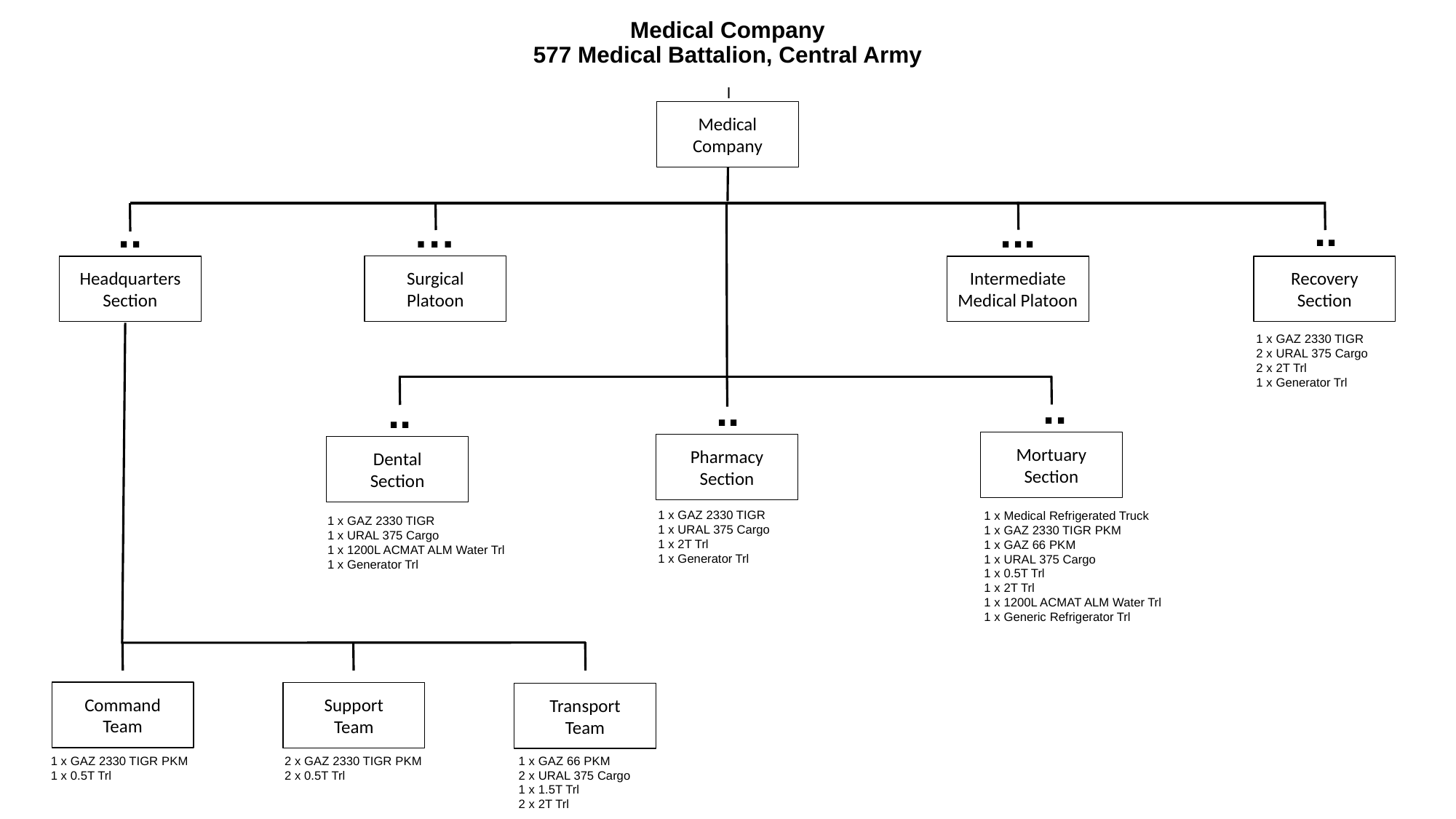

# Medical Company 577 Medical Battalion, Central Army
I
Medical
Company
..
..
…
...
Surgical
Platoon
Headquarters
Section
Intermediate Medical Platoon
Recovery
Section
1 x GAZ 2330 TIGR
2 x URAL 375 Cargo
2 x 2T Trl
1 x Generator Trl
..
..
..
Mortuary
Section
Pharmacy
Section
Dental
Section
1 x GAZ 2330 TIGR
1 x URAL 375 Cargo
1 x 2T Trl
1 x Generator Trl
1 x Medical Refrigerated Truck
1 x GAZ 2330 TIGR PKM
1 x GAZ 66 PKM
1 x URAL 375 Cargo
1 x 0.5T Trl
1 x 2T Trl
1 x 1200L ACMAT ALM Water Trl
1 x Generic Refrigerator Trl
1 x GAZ 2330 TIGR
1 x URAL 375 Cargo
1 x 1200L ACMAT ALM Water Trl
1 x Generator Trl
Command
Team
Support
Team
Transport
Team
1 x GAZ 2330 TIGR PKM
1 x 0.5T Trl
2 x GAZ 2330 TIGR PKM
2 x 0.5T Trl
1 x GAZ 66 PKM
2 x URAL 375 Cargo
1 x 1.5T Trl
2 x 2T Trl